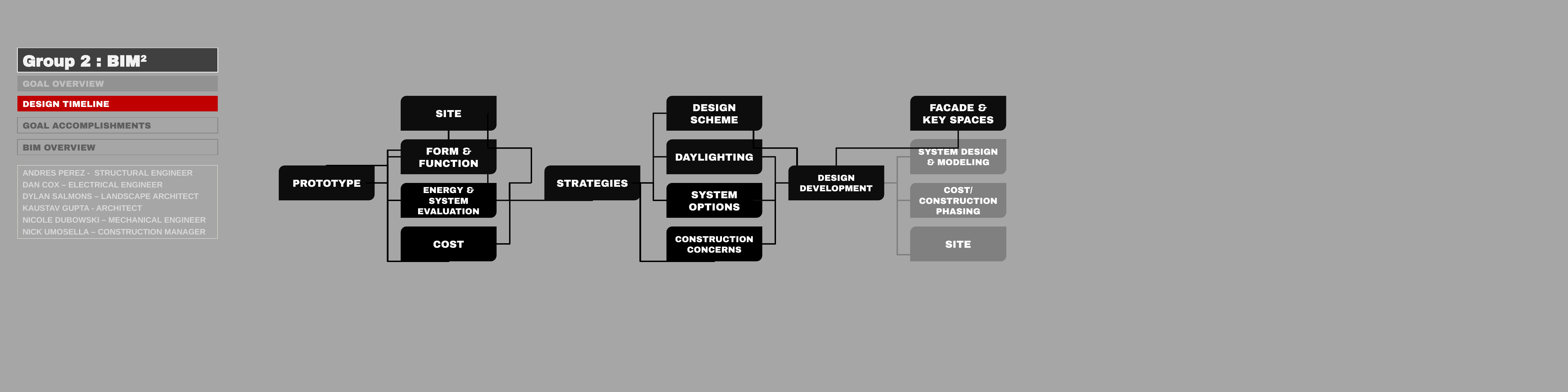

Group 2 : BIM2
GOAL OVERVIEW
DESIGN TIMELINE
SITE
DESIGN
SCHEME
FACADE & KEY SPACES
GOAL ACCOMPLISHMENTS
BIM OVERVIEW
FORM & FUNCTION
DAYLIGHTING
SYSTEM DESIGN & MODELING
ANDRES PEREZ -  STRUCTURAL ENGINEER
DAN COX – ELECTRICAL ENGINEER
DYLAN SALMONS – LANDSCAPE ARCHITECT
KAUSTAV GUPTA - ARCHITECT
NICOLE DUBOWSKI – MECHANICAL ENGINEER
NICK UMOSELLA – CONSTRUCTION MANAGER
PROTOTYPE
STRATEGIES
DESIGN DEVELOPMENT
ENERGY & SYSTEM EVALUATION
SYSTEM OPTIONS
COST/ CONSTRUCTION PHASING
COST
CONSTRUCTION CONCERNS
SITE